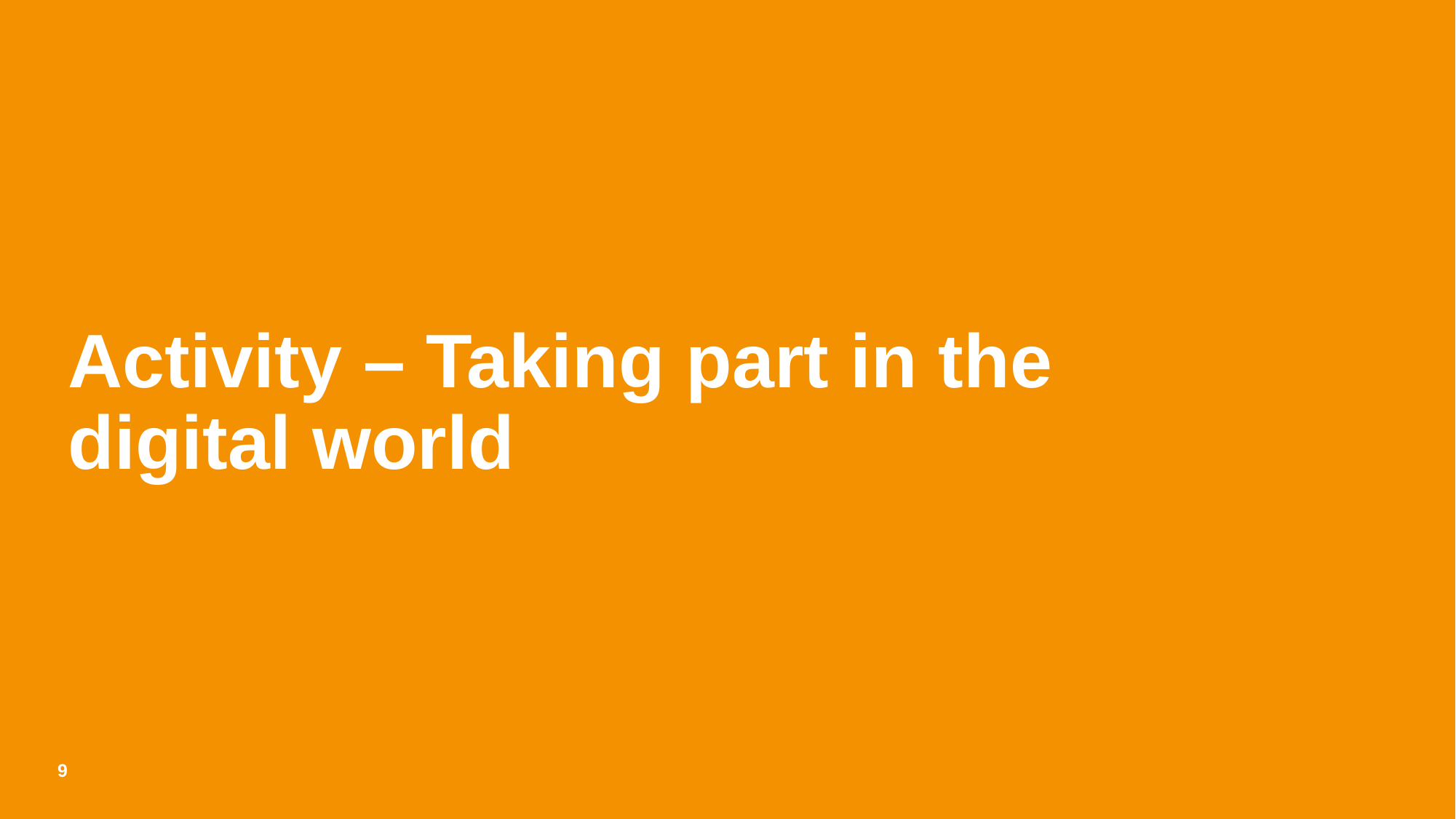

# Activity – Taking part in the digital world
9